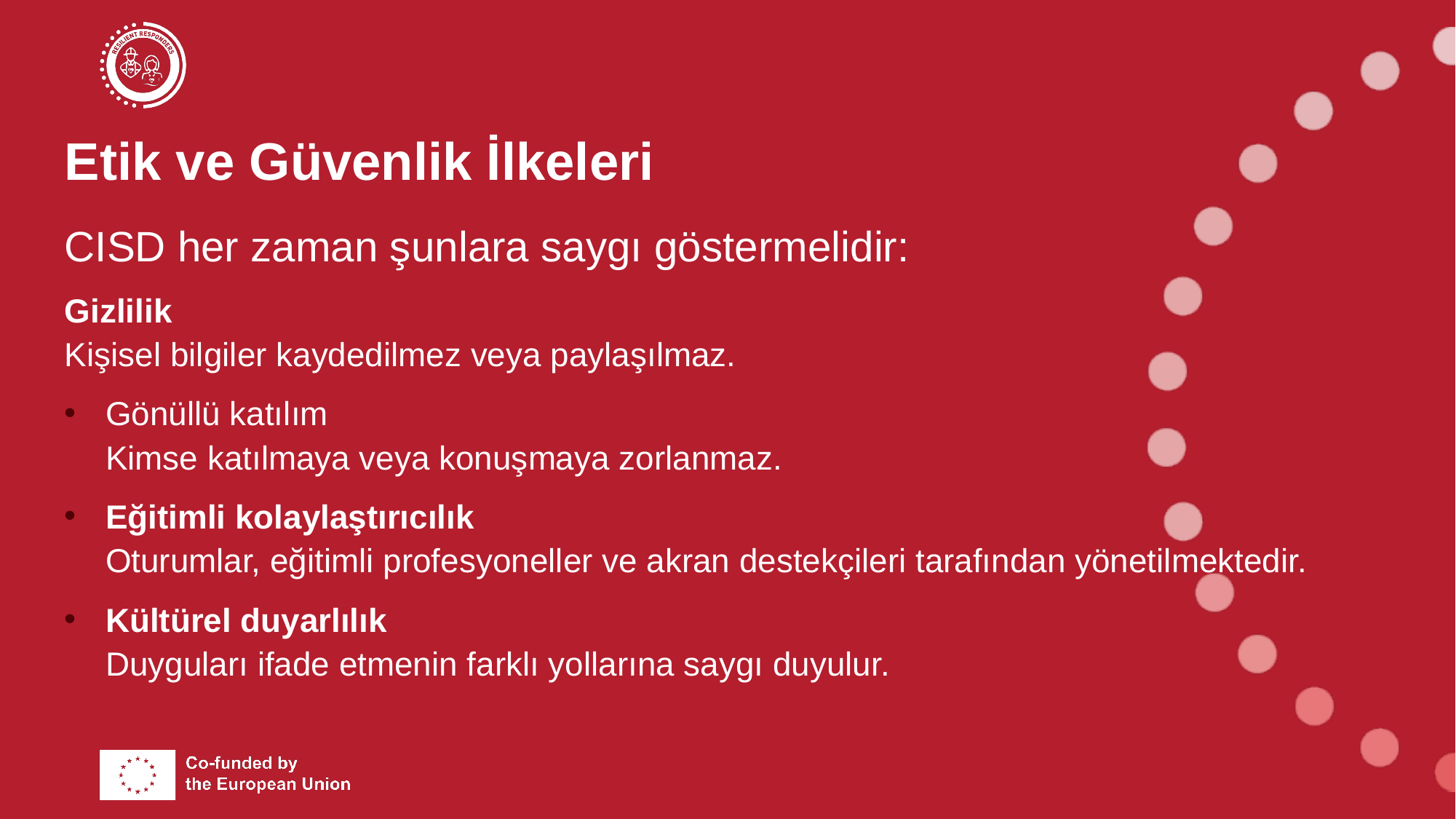

# Etik ve Güvenlik İlkeleri
CISD her zaman şunlara saygı göstermelidir:
Gizlilik
Kişisel bilgiler kaydedilmez veya paylaşılmaz.
Gönüllü katılım
Kimse katılmaya veya konuşmaya zorlanmaz.
Eğitimli kolaylaştırıcılık
Oturumlar, eğitimli profesyoneller ve akran destekçileri tarafından yönetilmektedir.
Kültürel duyarlılık
Duyguları ifade etmenin farklı yollarına saygı duyulur.